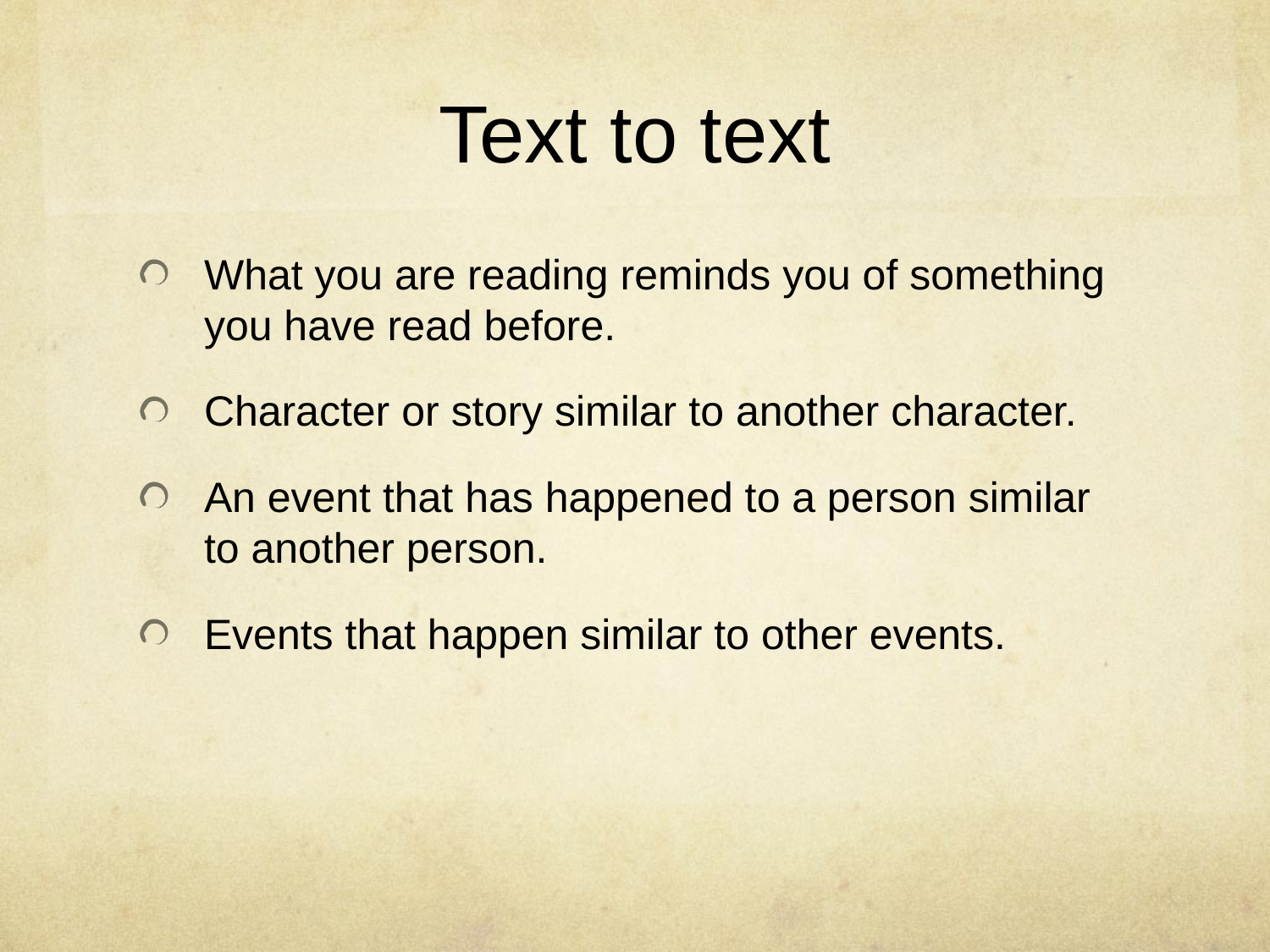

# Text to text
What you are reading reminds you of something you have read before.
Character or story similar to another character.
An event that has happened to a person similar to another person.
Events that happen similar to other events.